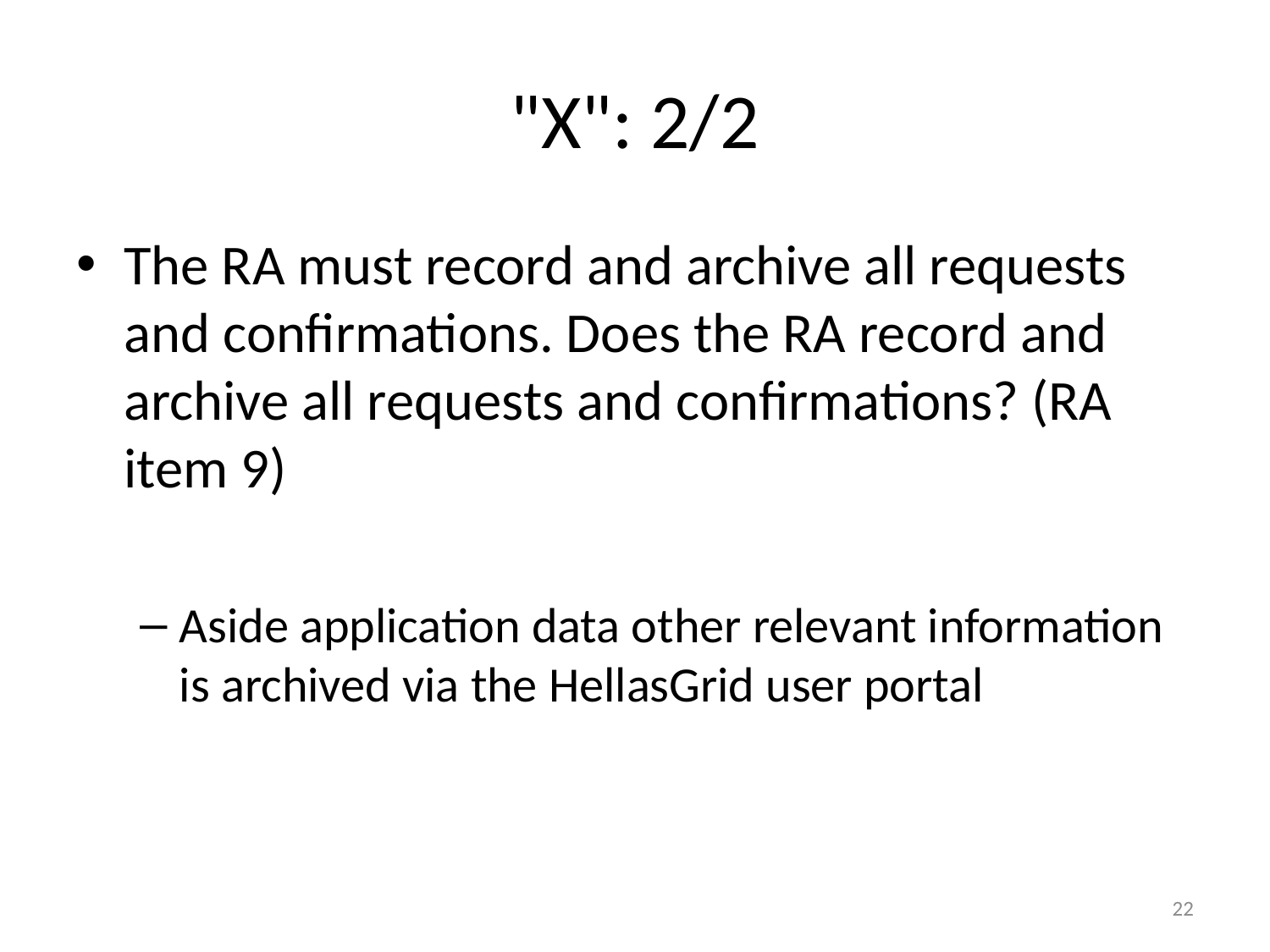

# "X": 2/2
The RA must record and archive all requests and confirmations. Does the RA record and archive all requests and confirmations? (RA item 9)

Aside application data other relevant information is archived via the HellasGrid user portal

22